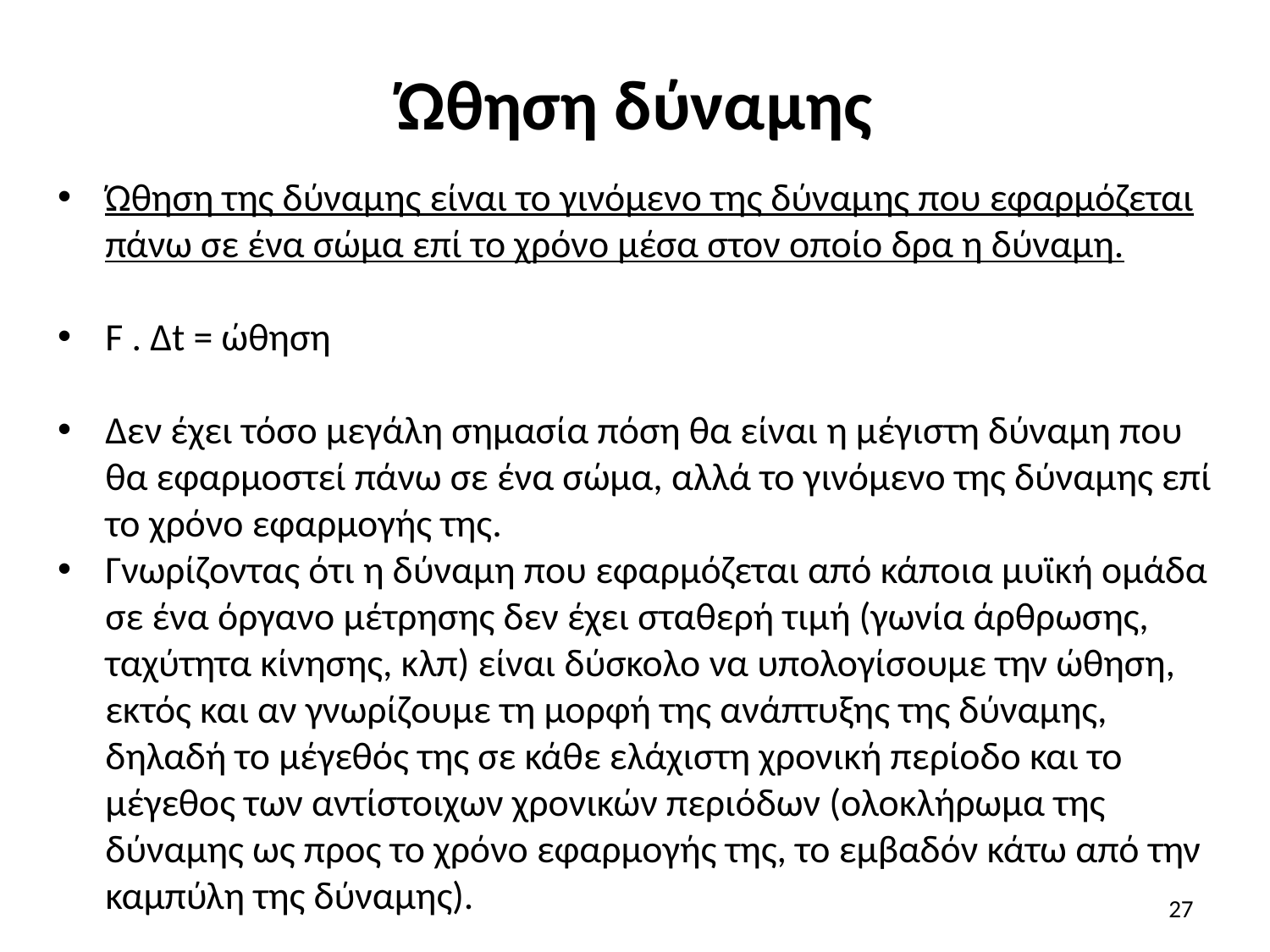

# Ώθηση δύναμης
Ώθηση της δύναμης είναι το γινόμενο της δύναμης που εφαρμόζεται πάνω σε ένα σώμα επί το χρόνο μέσα στον οποίο δρα η δύναμη.

F . Δt = ώθηση

Δεν έχει τόσο μεγάλη σημασία πόση θα είναι η μέγιστη δύναμη που θα εφαρμοστεί πάνω σε ένα σώμα, αλλά το γινόμενο της δύναμης επί το χρόνο εφαρμογής της.
Γνωρίζοντας ότι η δύναμη που εφαρμόζεται από κάποια μυϊκή ομάδα σε ένα όργανο μέτρησης δεν έχει σταθερή τιμή (γωνία άρθρωσης, ταχύτητα κίνησης, κλπ) είναι δύσκολο να υπολογίσουμε την ώθηση, εκτός και αν γνωρίζουμε τη μορφή της ανάπτυξης της δύναμης, δηλαδή το μέγεθός της σε κάθε ελάχιστη χρονική περίοδο και το μέγεθος των αντίστοιχων χρονικών περιόδων (ολοκλήρωμα της δύναμης ως προς το χρόνο εφαρμογής της, το εμβαδόν κάτω από την καμπύλη της δύναμης).
27